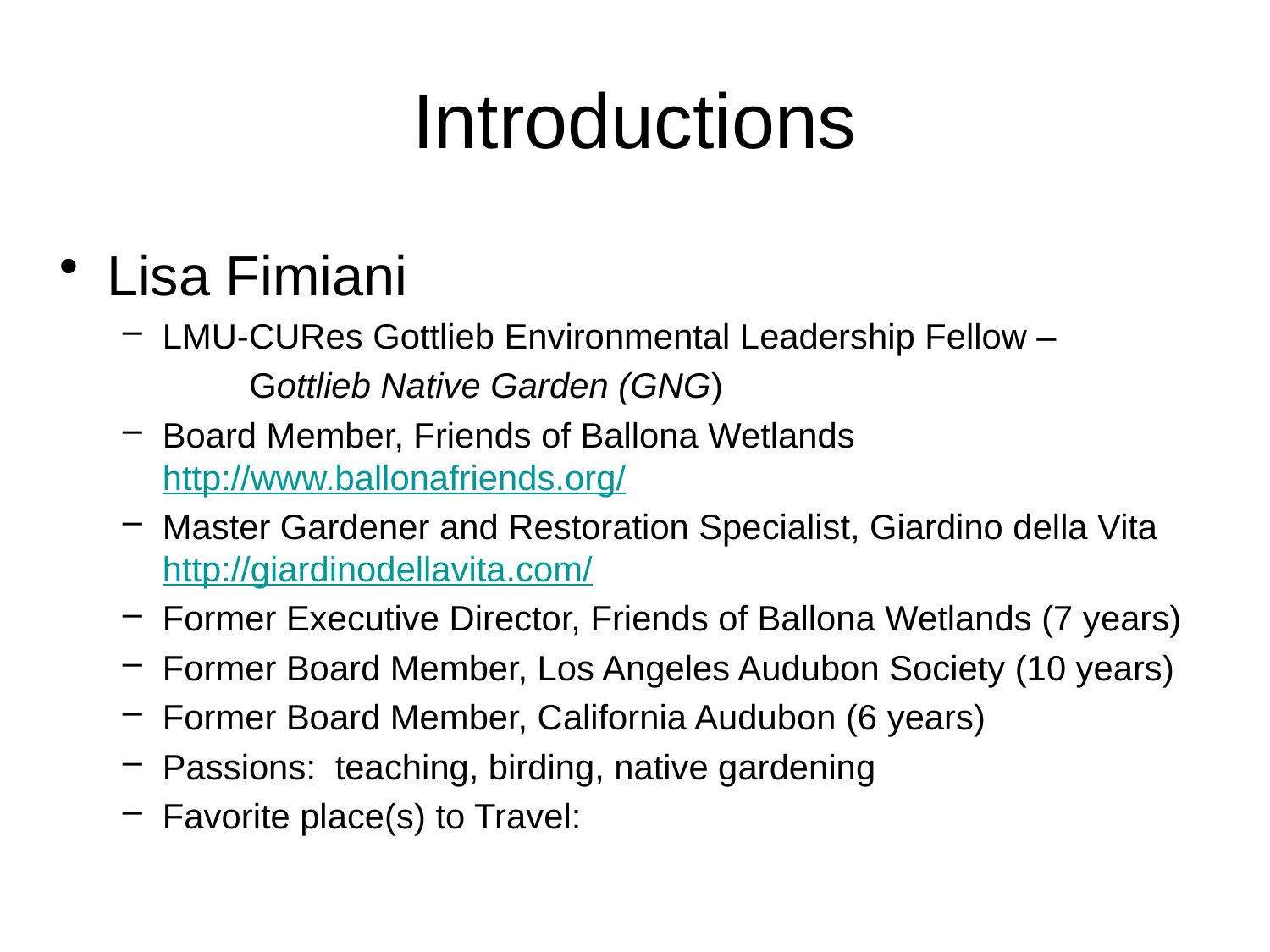

# Introductions
Lisa Fimiani
LMU-CURes Gottlieb Environmental Leadership Fellow –
             Gottlieb Native Garden (GNG)
Board Member, Friends of Ballona Wetlands  http://www.ballonafriends.org/
Master Gardener and Restoration Specialist, Giardino della Vita  http://giardinodellavita.com/
Former Executive Director, Friends of Ballona Wetlands (7 years)
Former Board Member, Los Angeles Audubon Society (10 years)
Former Board Member, California Audubon (6 years)
Passions:  teaching, birding, native gardening
Favorite place(s) to Travel: